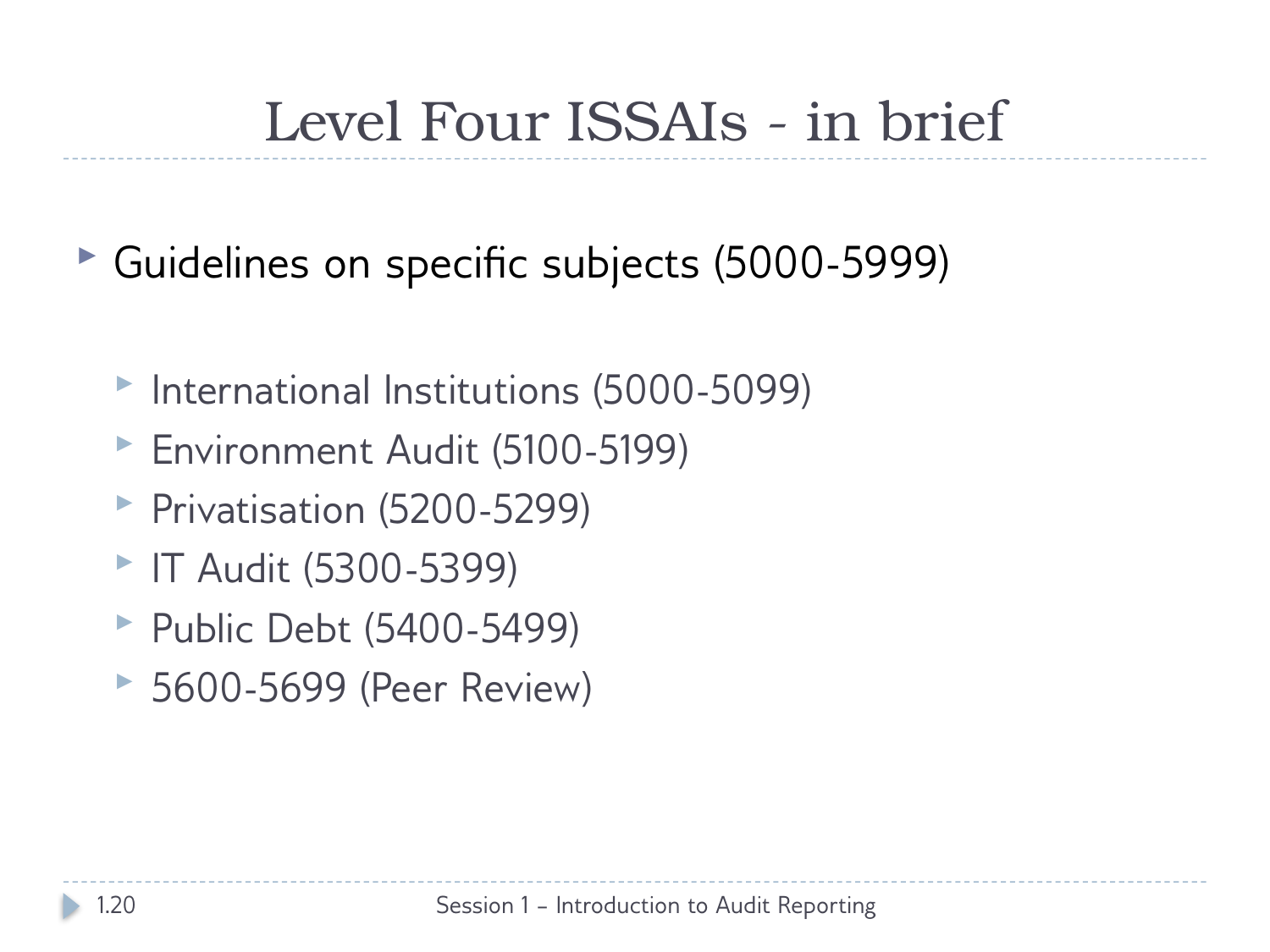

# Level Four ISSAIs - in brief
Guidelines on specific subjects (5000-5999)

International Institutions (5000-5099)
Environment Audit (5100-5199)
Privatisation (5200-5299)
IT Audit (5300-5399)
Public Debt (5400-5499)
5600-5699 (Peer Review)

1.20
Session 1 – Introduction to Audit Reporting